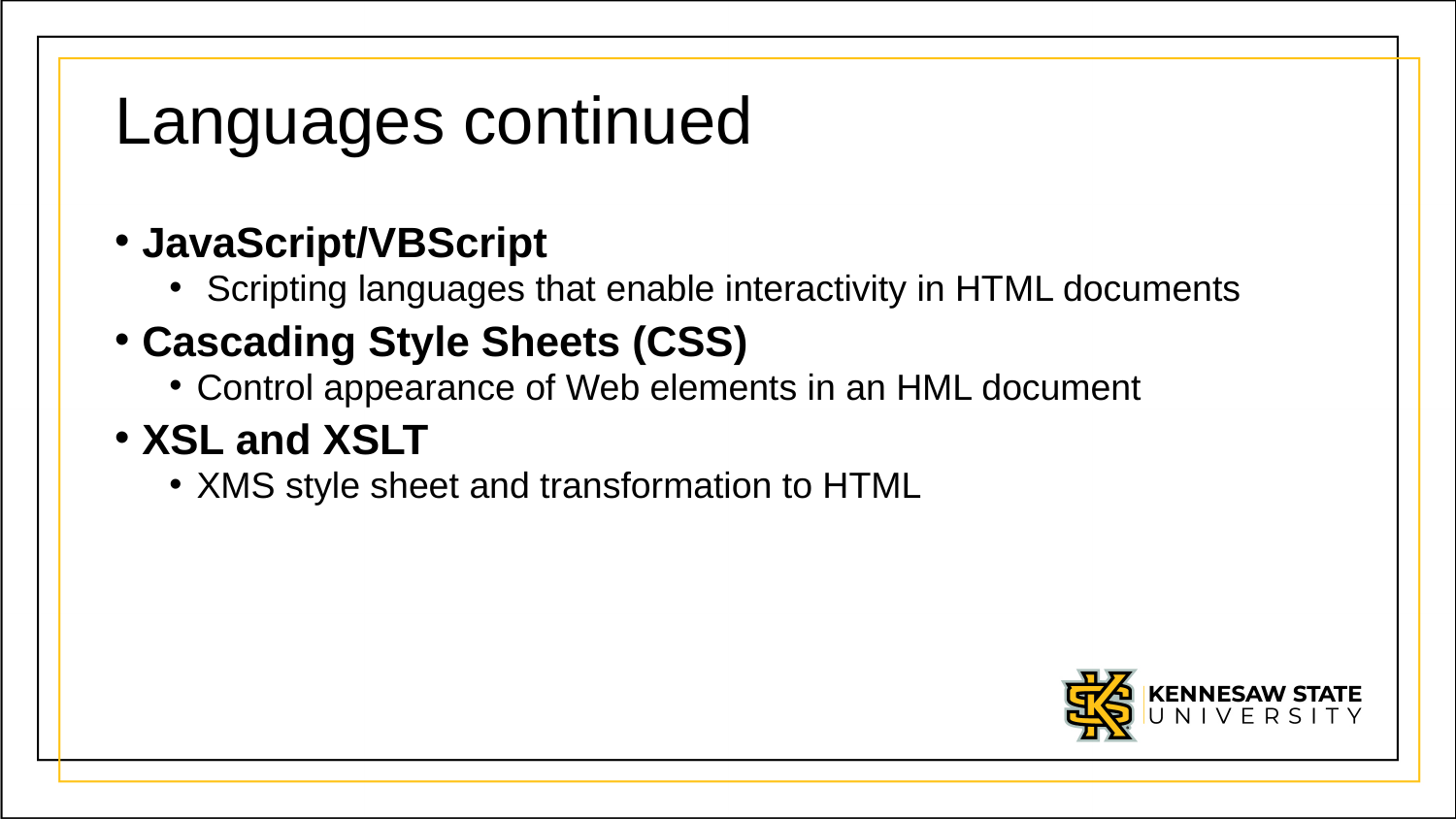

# Languages continued
JavaScript/VBScript
 Scripting languages that enable interactivity in HTML documents
Cascading Style Sheets (CSS)
Control appearance of Web elements in an HML document
XSL and XSLT
XMS style sheet and transformation to HTML